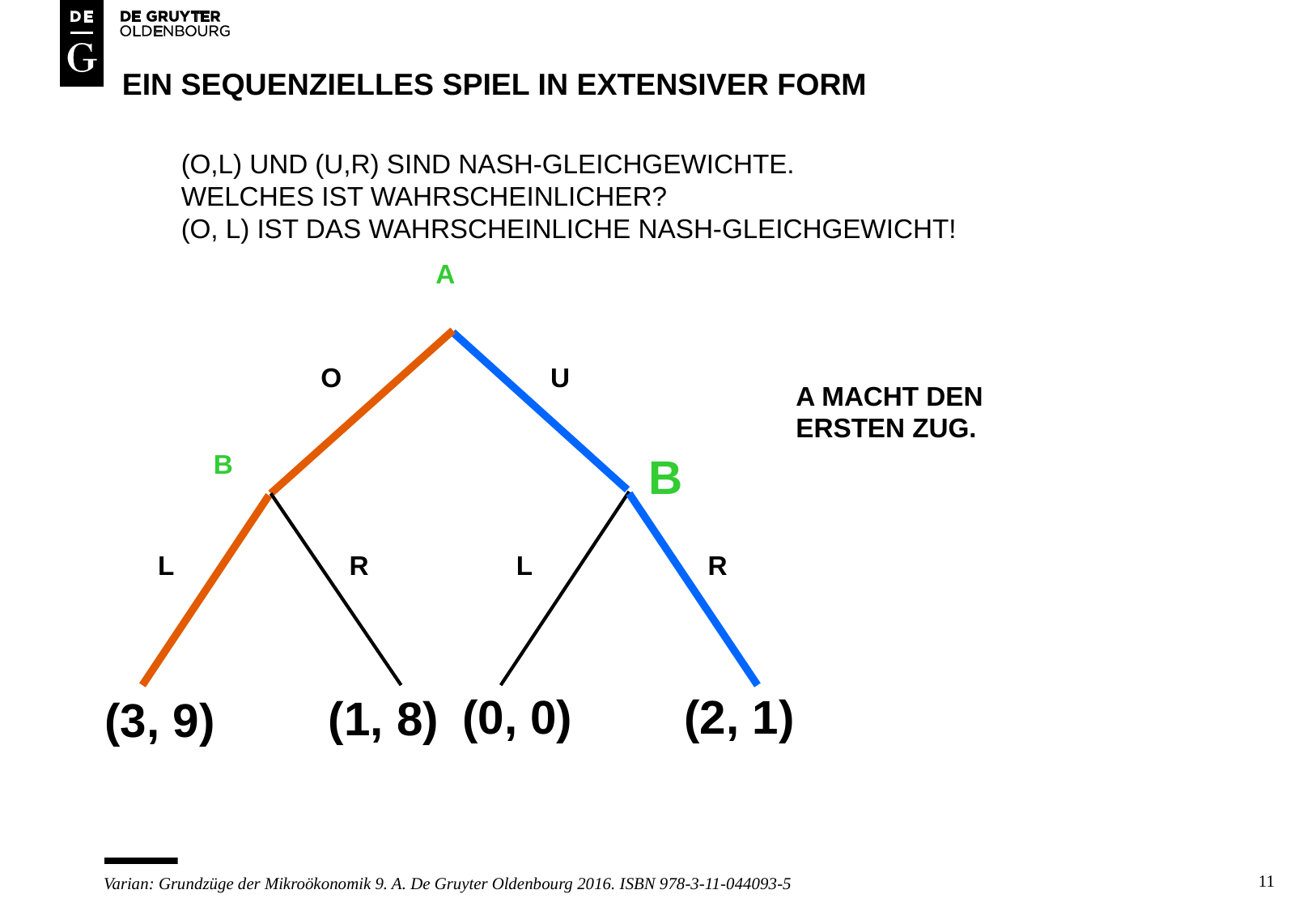

# EIN SEQUENZIELLES SPIEL IN EXTENSIVER FORM

(O,L) UND (U,R) SIND NASH-GLEICHGEWICHTE.
WELCHES IST WAHRSCHEINLICHER?
(O, L) IST DAS WAHRSCHEINLICHE NASH-GLEICHGEWICHT!
A

O
U
A MACHT DEN
ERSTEN ZUG.
B
B

L
R
L
R
(0, 0)
(2, 1)
(1, 8)
(3, 9)
11
Varian: Grundzüge der Mikroökonomik 9. A. De Gruyter Oldenbourg 2016. ISBN 978-3-11-044093-5